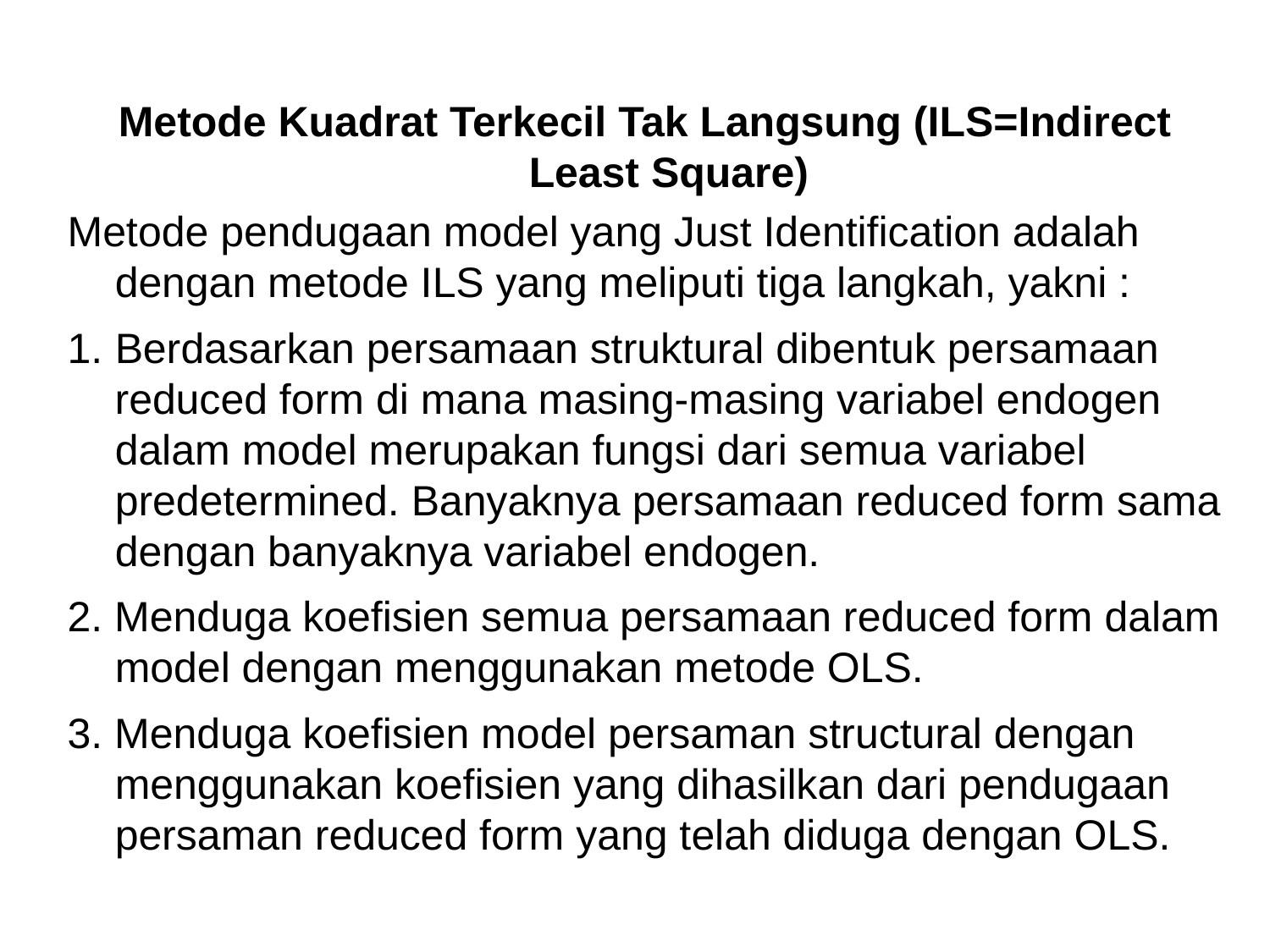

Metode Kuadrat Terkecil Tak Langsung (ILS=Indirect Least Square)
Metode pendugaan model yang Just Identification adalah dengan metode ILS yang meliputi tiga langkah, yakni :
Berdasarkan persamaan struktural dibentuk persamaan
    reduced form di mana masing-masing variabel endogen dalam model merupakan fungsi dari semua variabel predetermined. Banyaknya persamaan reduced form sama dengan banyaknya variabel endogen.
2. Menduga koefisien semua persamaan reduced form dalam model dengan menggunakan metode OLS.
3. Menduga koefisien model persaman structural dengan menggunakan koefisien yang dihasilkan dari pendugaan persaman reduced form yang telah diduga dengan OLS.